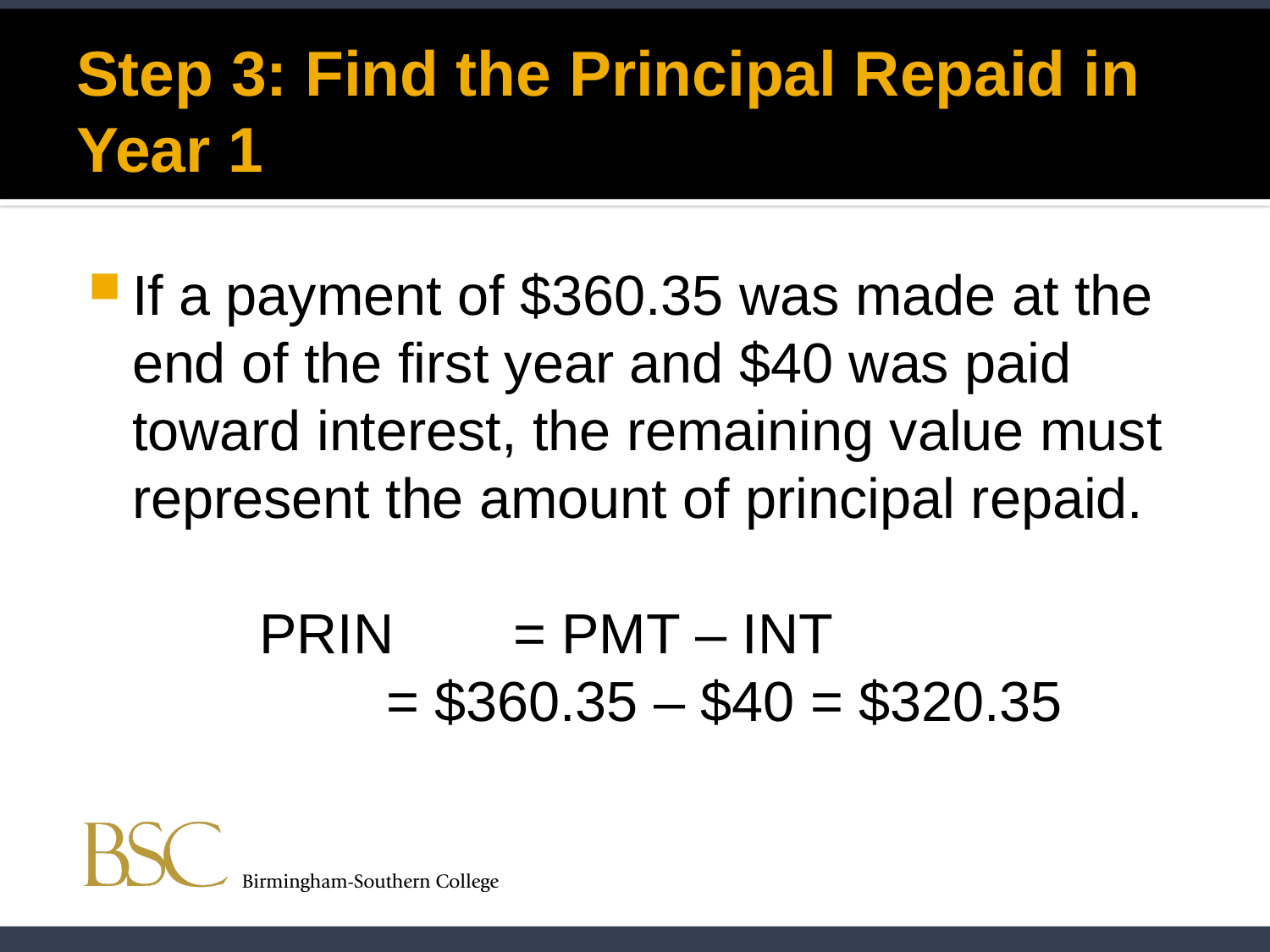

# Step 3: Find the Principal Repaid in Year 1
If a payment of $360.35 was made at the end of the first year and $40 was paid toward interest, the remaining value must represent the amount of principal repaid.

		PRIN	= PMT – INT
			= $360.35 – $40 = $320.35